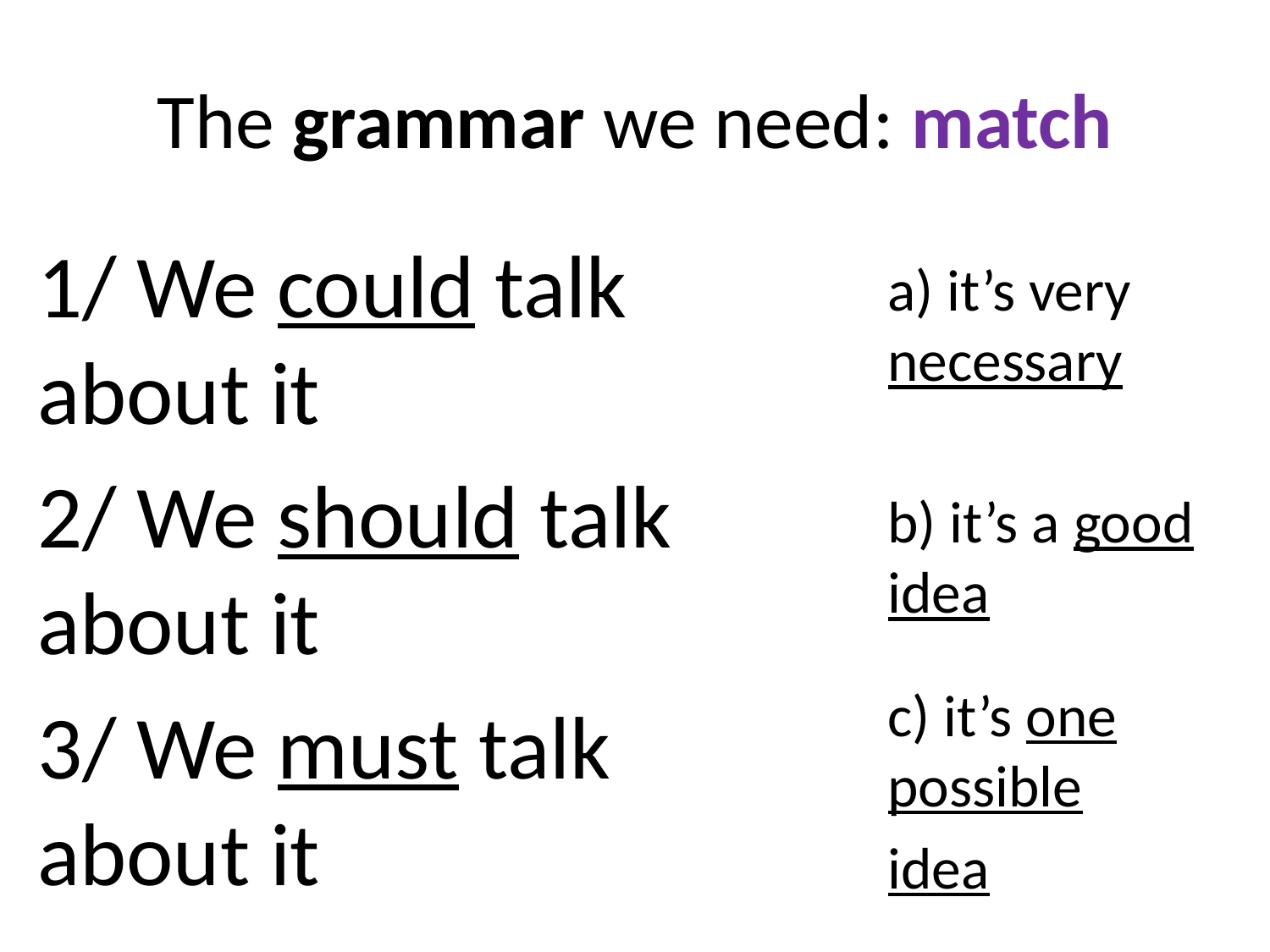

# The grammar we need: match
1/ We could talk about it
2/ We should talk about it
3/ We must talk about it
a) it’s very necessary

b) it’s a good idea

c) it’s one possible
idea